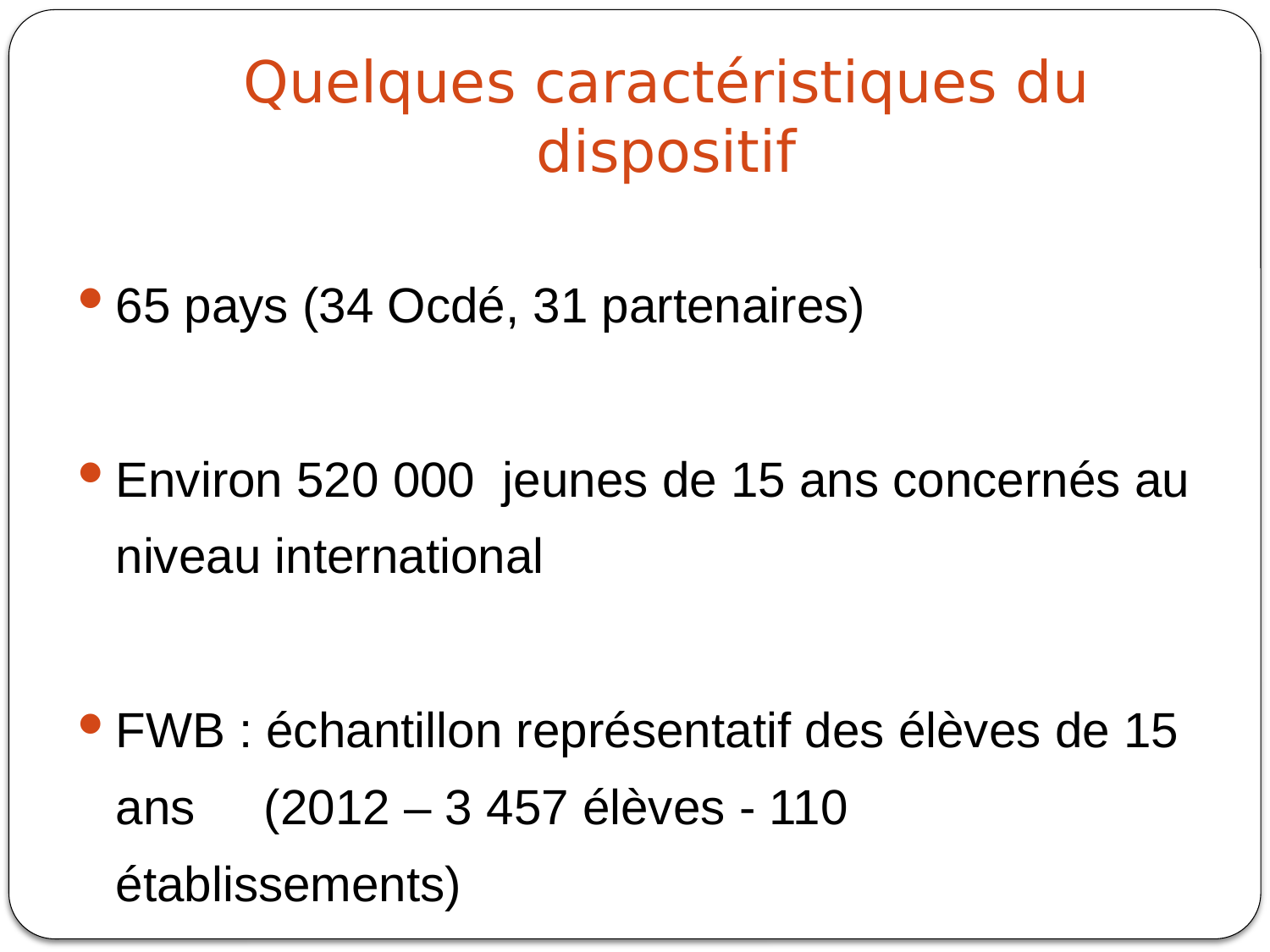

# Quelques caractéristiques du dispositif
65 pays (34 Ocdé, 31 partenaires)

Environ 520 000  jeunes de 15 ans concernés au niveau international

FWB : échantillon représentatif des élèves de 15 ans     (2012 – 3 457 élèves - 110 établissements)